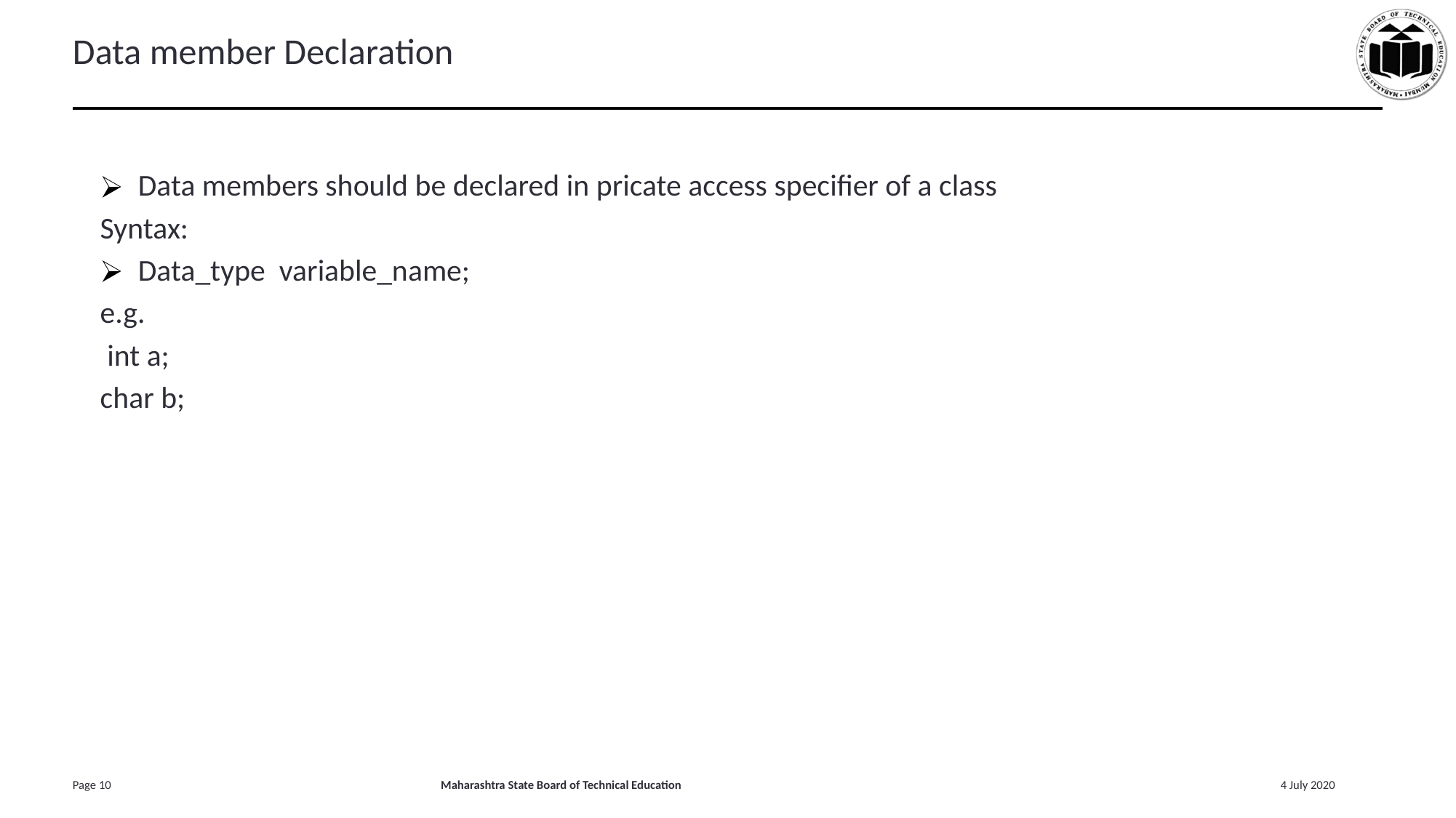

# Data member Declaration

Data members should be declared in pricate access specifier of a class
Syntax:
Data_type  variable_name;
e.g.
 int a;
char b;

10